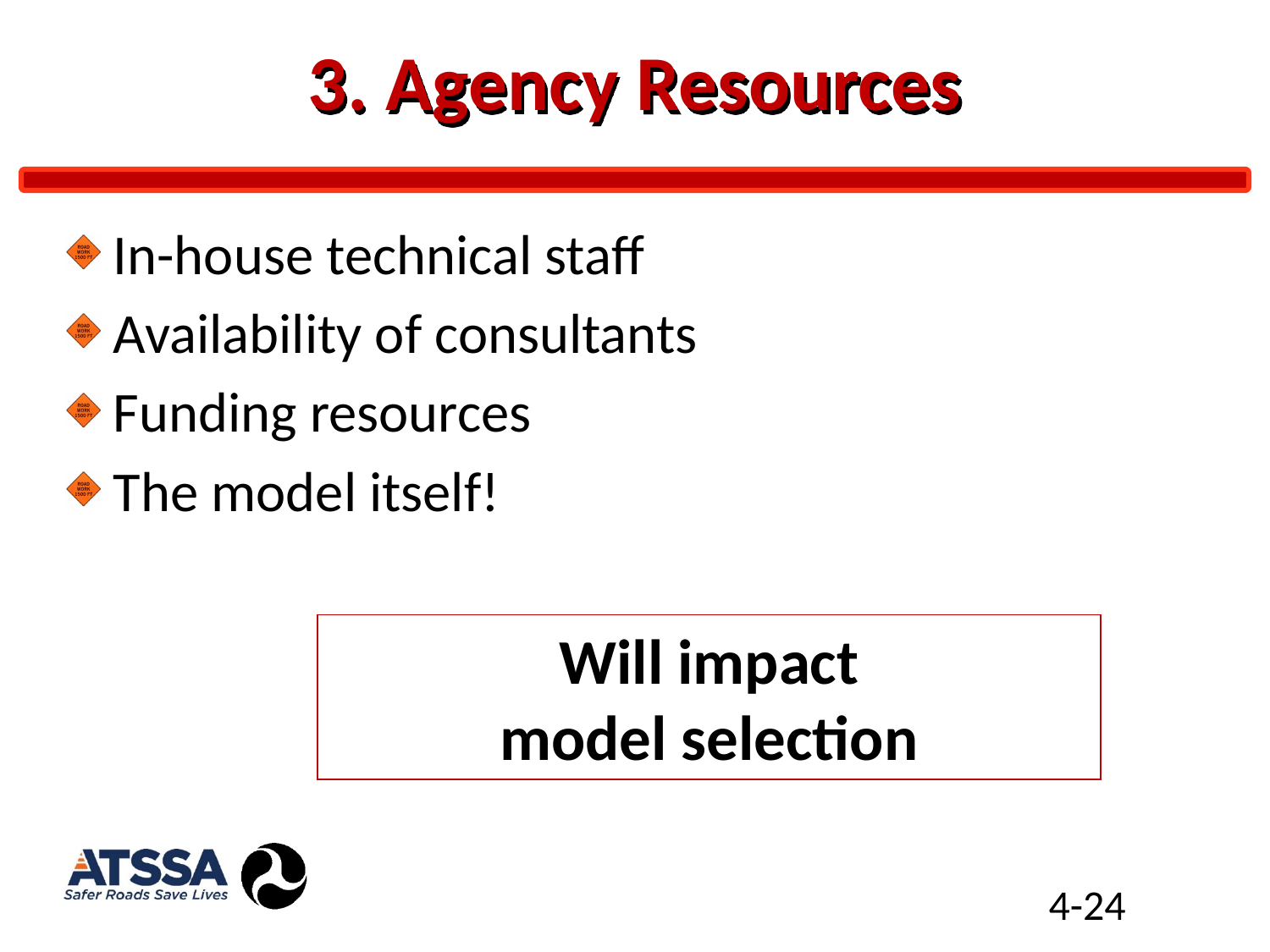

# 3. Agency Resources
In-house technical staff
Availability of consultants
Funding resources
The model itself!
Will impact
model selection